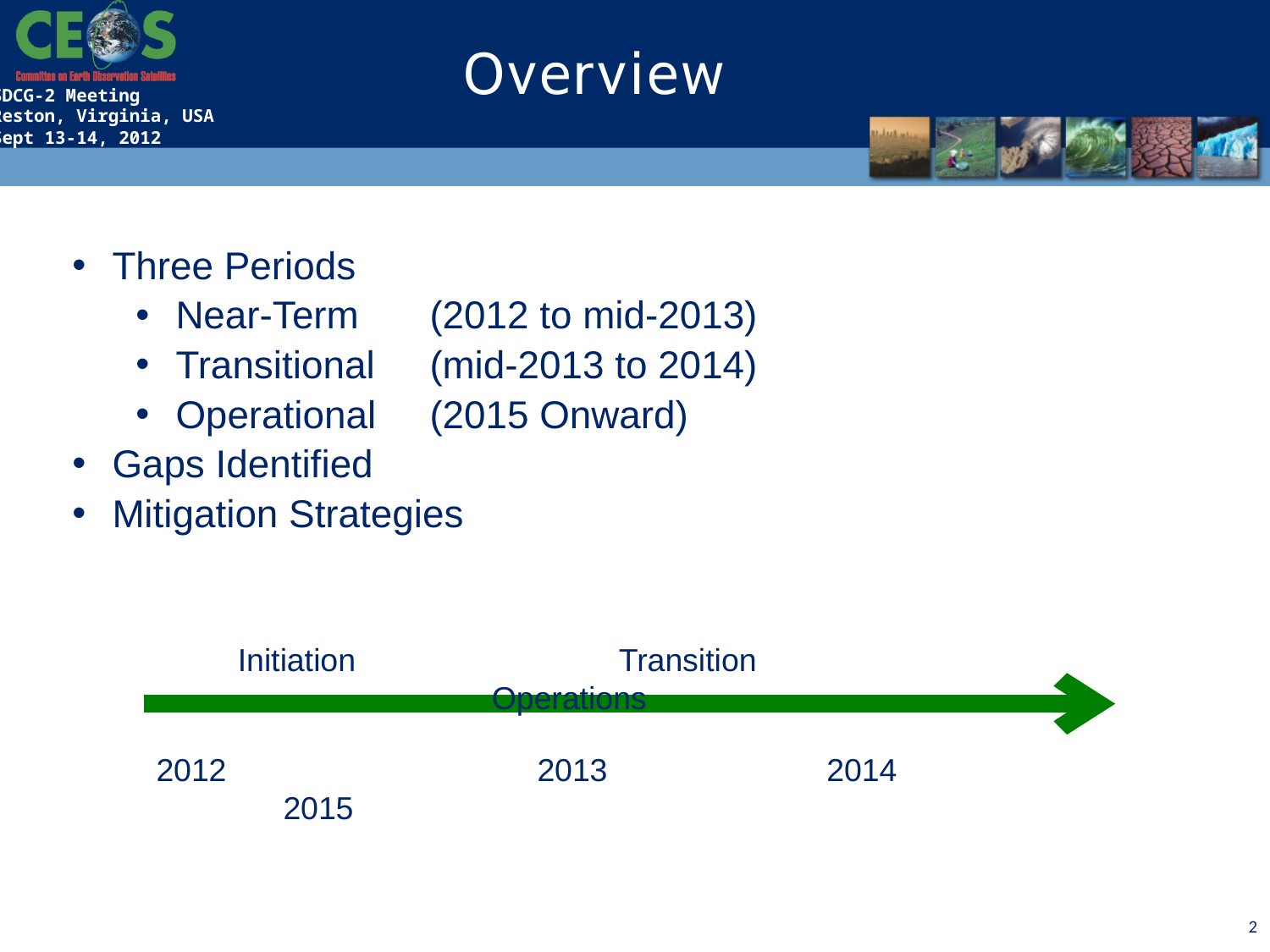

Overview
Three Periods
Near-Term	(2012 to mid-2013)
Transitional	(mid-2013 to 2014)
Operational	(2015 Onward)
Gaps Identified
Mitigation Strategies

Initiation			Transition			Operations
2012			2013		    2014			2015
2